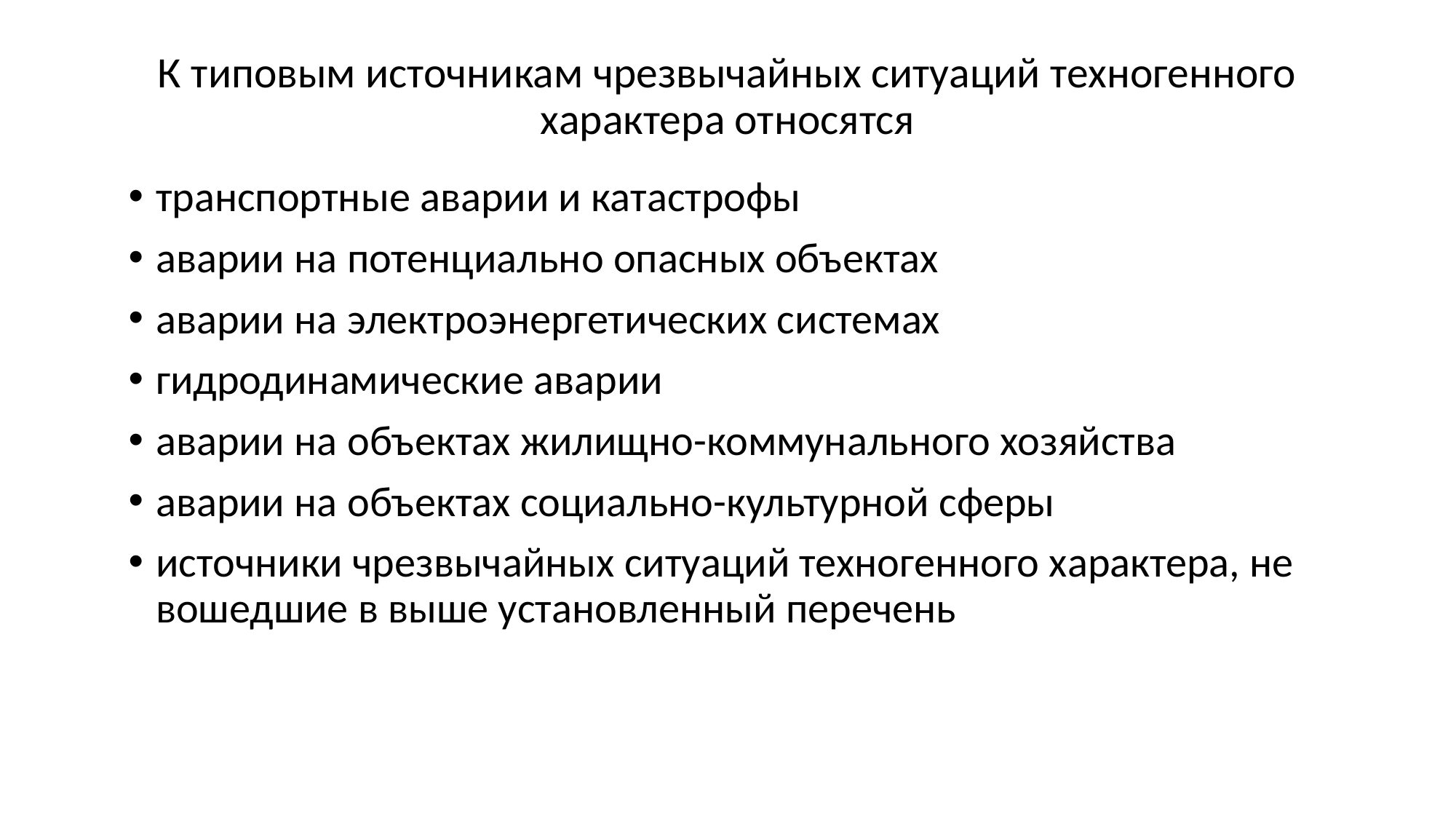

# К типовым источникам чрезвычайных ситуаций техногенного характера относятся
транспортные аварии и катастрофы
аварии на потенциально опасных объектах
аварии на электроэнергетических системах
гидродинамические аварии
аварии на объектах жилищно-коммунального хозяйства
аварии на объектах социально-культурной сферы
источники чрезвычайных ситуаций техногенного характера, не вошедшие в выше установленный перечень